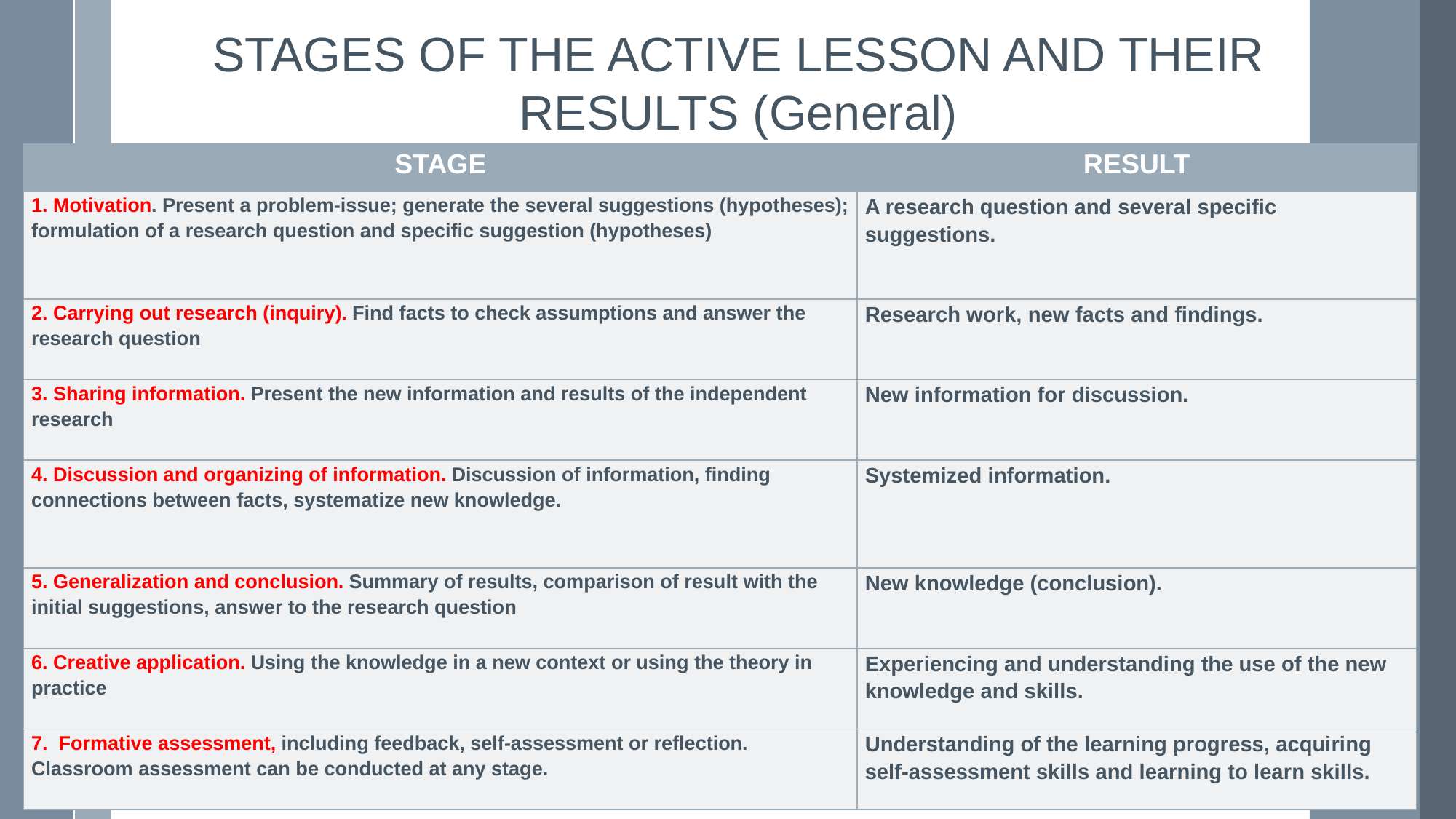

STAGES OF THE ACTIVE LESSON AND THEIR RESULTS (General)
| STAGE | RESULT |
| --- | --- |
| 1. Motivation. Present a problem-issue; generate the several suggestions (hypotheses); formulation of a research question and specific suggestion (hypotheses) | A research question and several specific suggestions. |
| 2. Carrying out research (inquiry). Find facts to check assumptions and answer the research question | Research work, new facts and findings. |
| 3. Sharing information. Present the new information and results of the independent research | New information for discussion. |
| 4. Discussion and organizing of information. Discussion of information, finding connections between facts, systematize new knowledge. | Systemized information. |
| 5. Generalization and conclusion. Summary of results, comparison of result with the initial suggestions, answer to the research question | New knowledge (conclusion). |
| 6. Creative application. Using the knowledge in a new context or using the theory in practice | Experiencing and understanding the use of the new knowledge and skills. |
| 7. Formative assessment, including feedback, self-assessment or reflection. Classroom assessment can be conducted at any stage. | Understanding of the learning progress, acquiring self-assessment skills and learning to learn skills. |